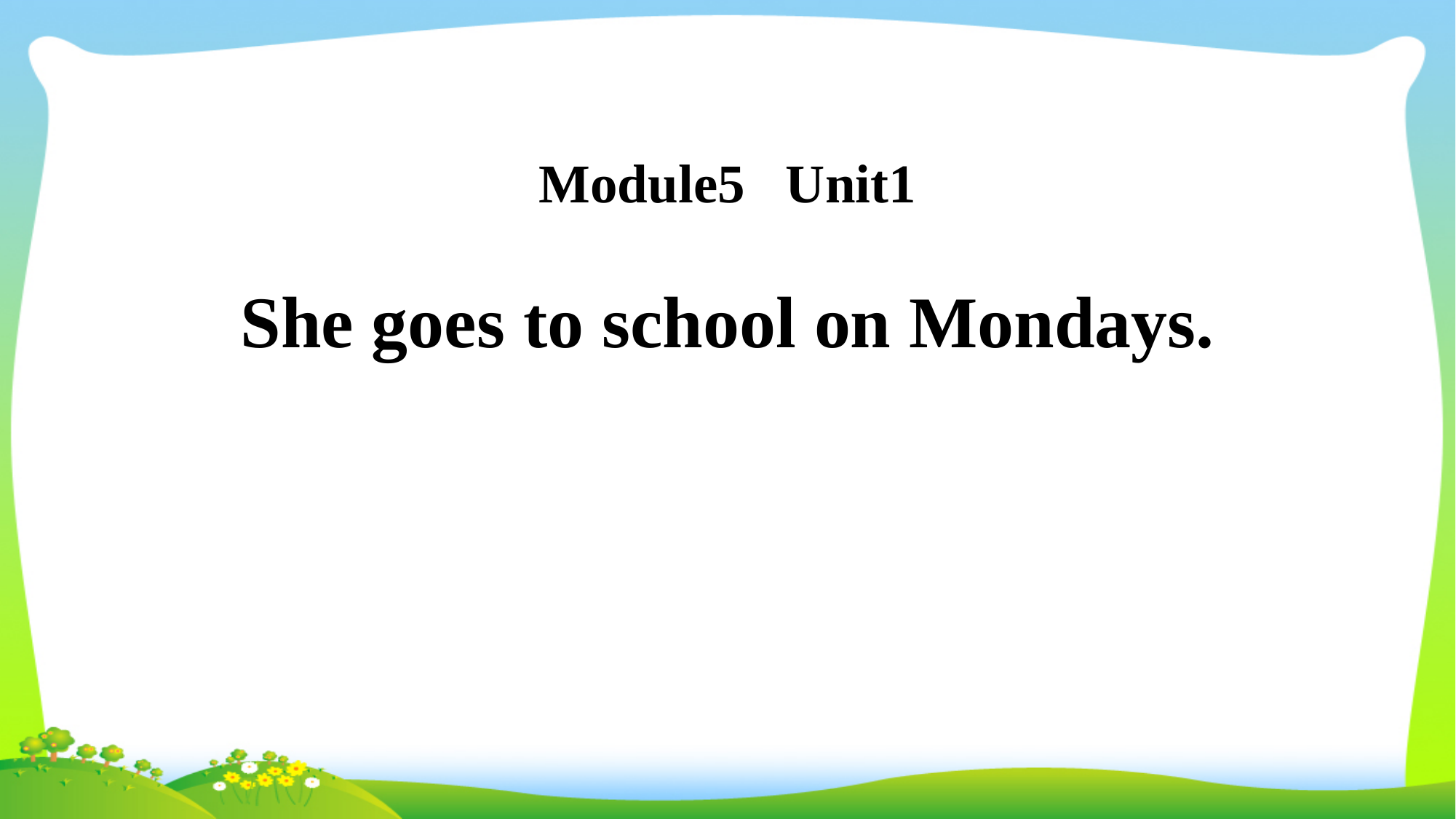

Module5   Unit1
She goes to school on Mondays.